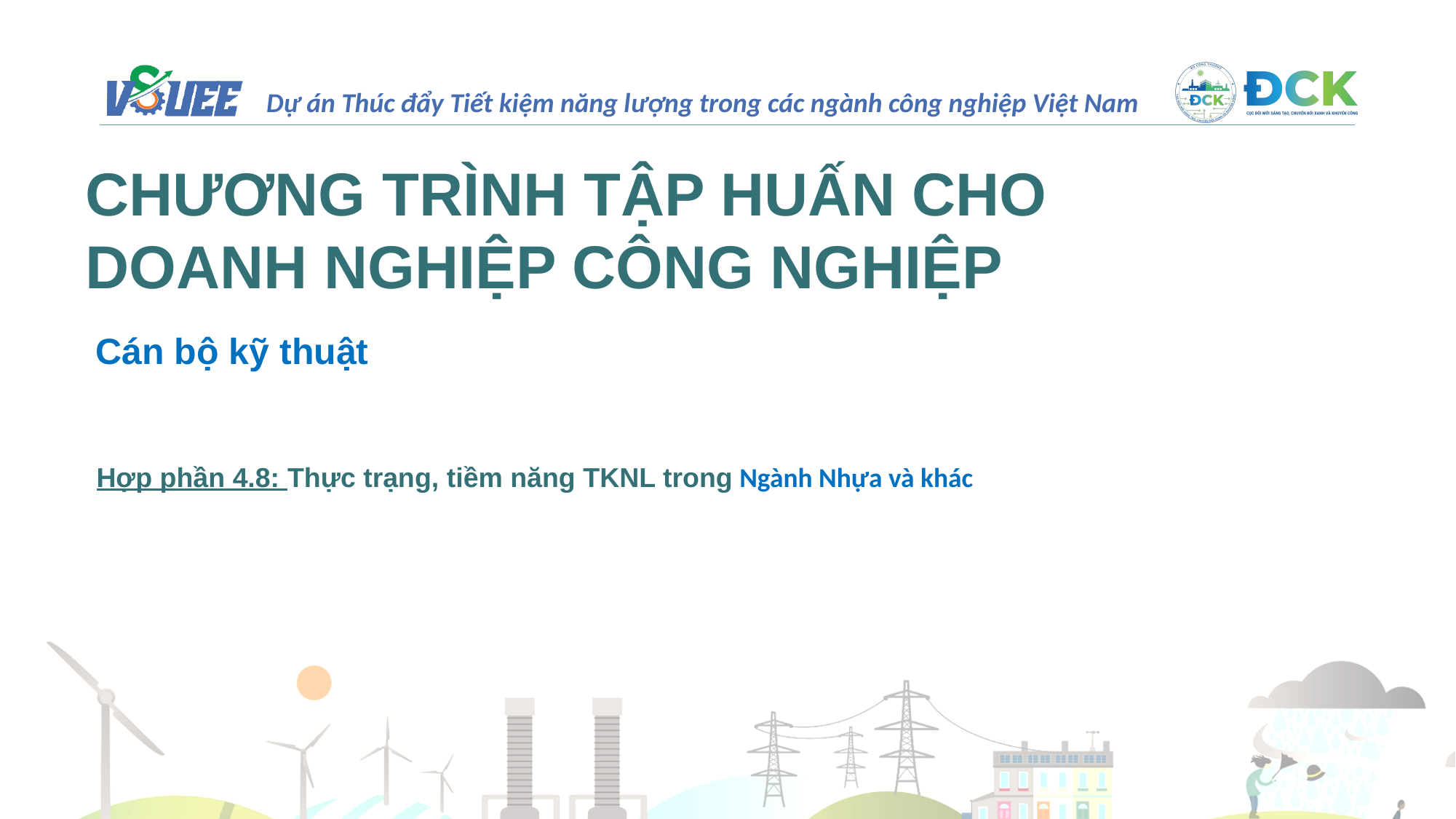

CHƯƠNG TRÌNH TẬP HUẤN CHO DOANH NGHIỆP CÔNG NGHIỆP
Cán bộ kỹ thuật
Hợp phần 4.8: Thực trạng, tiềm năng TKNL trong Ngành Nhựa và khác